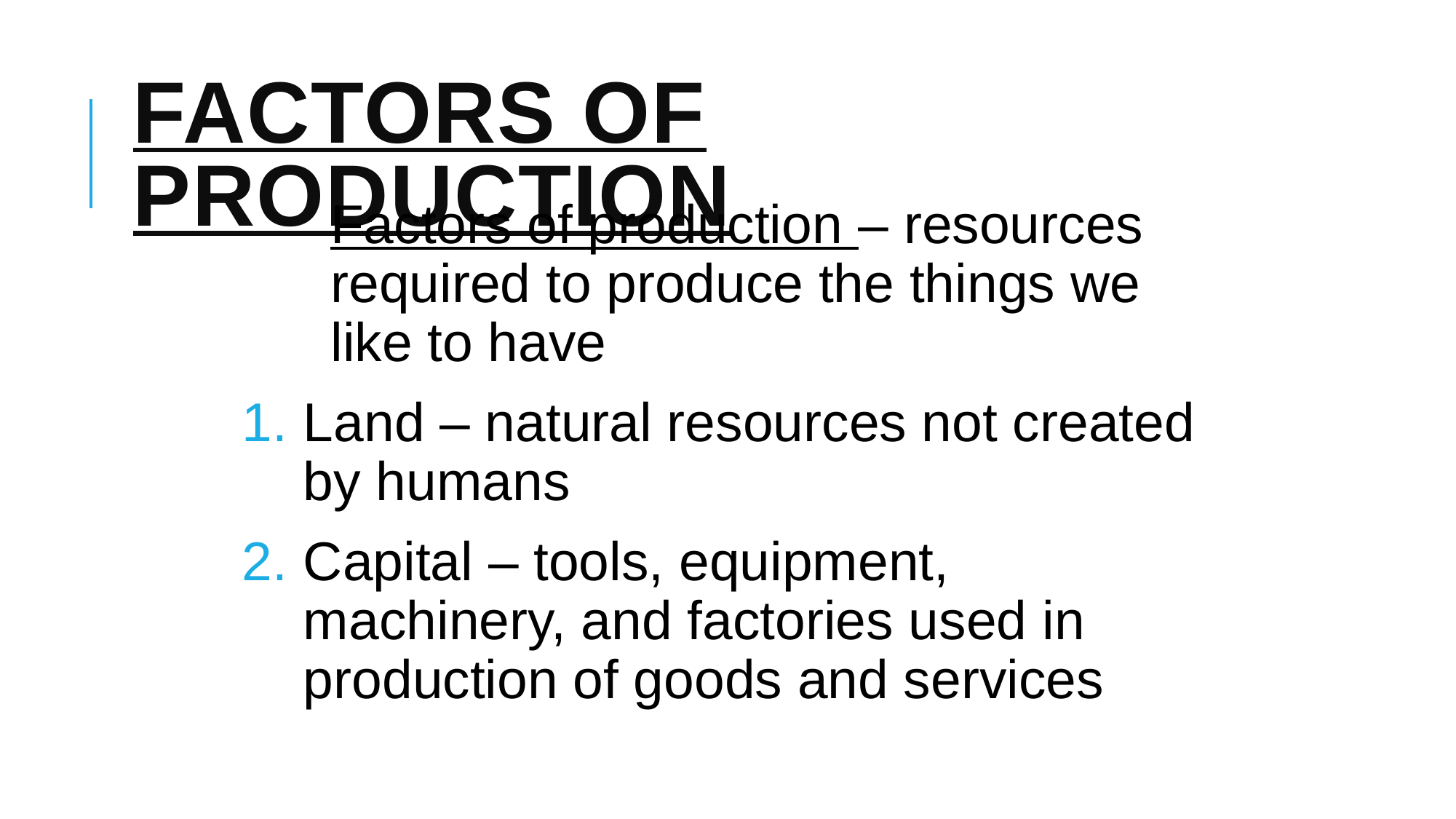

# Factors of Production
Factors of production – resources required to produce the things we like to have
Land – natural resources not created by humans
Capital – tools, equipment, machinery, and factories used in production of goods and services